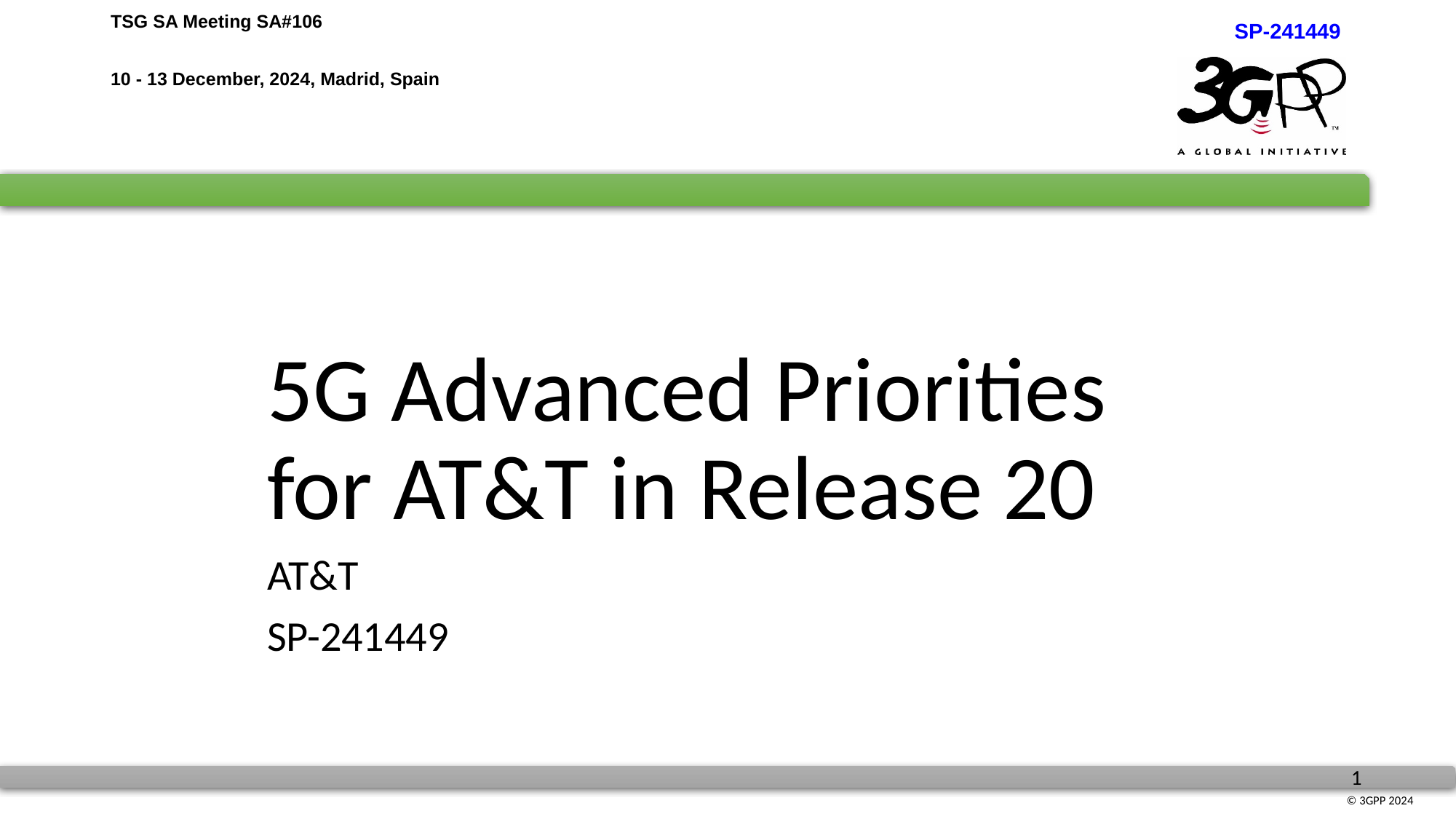

SP-241449
# 5G Advanced Priorities for AT&T in Release 20
AT&T
SP-241449